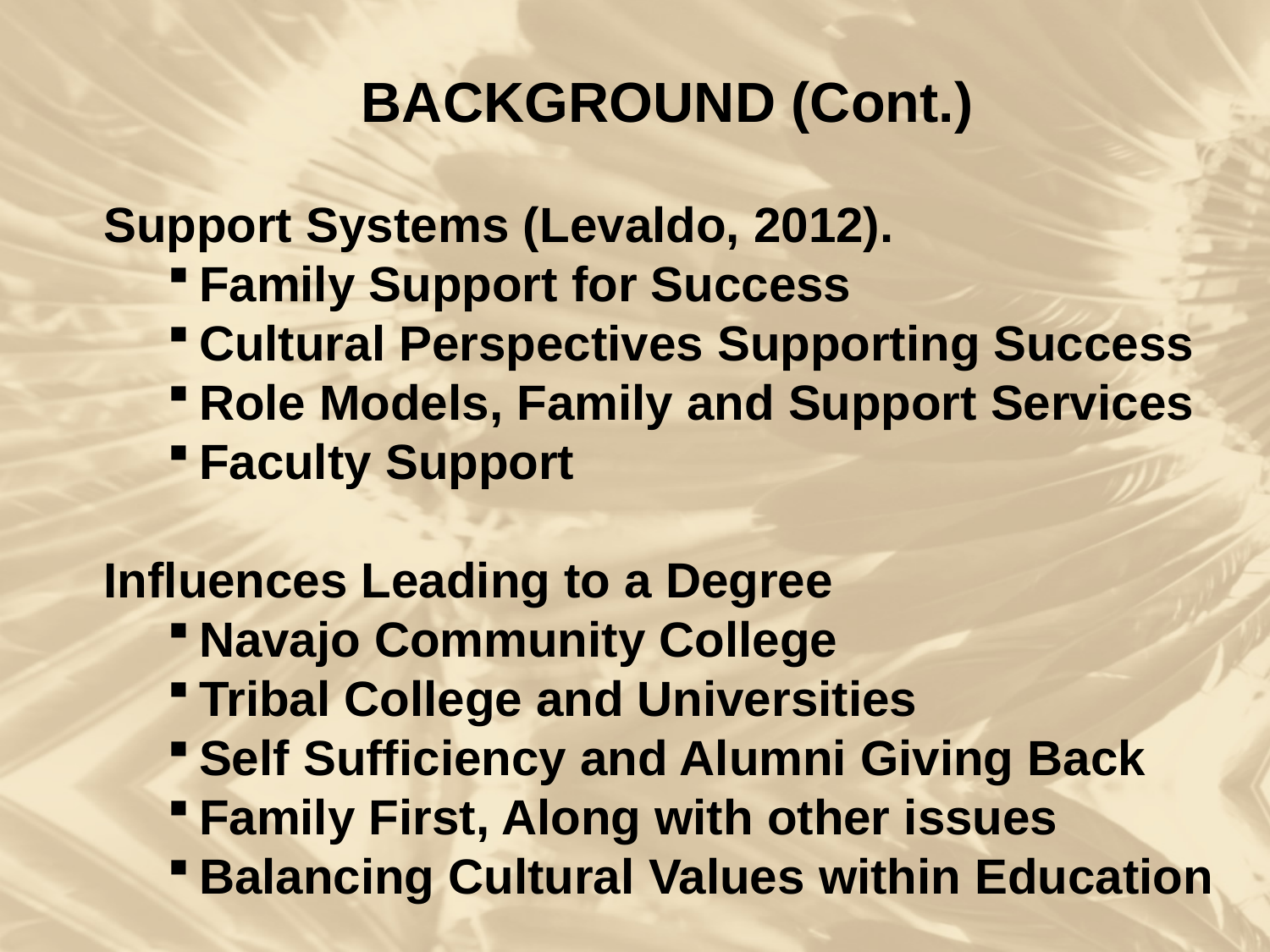

BACKGROUND (Cont.)

Support Systems (Levaldo, 2012).
Family Support for Success
Cultural Perspectives Supporting Success
Role Models, Family and Support Services
Faculty Support
Influences Leading to a Degree
Navajo Community College
Tribal College and Universities
Self Sufficiency and Alumni Giving Back
Family First, Along with other issues
Balancing Cultural Values within Education